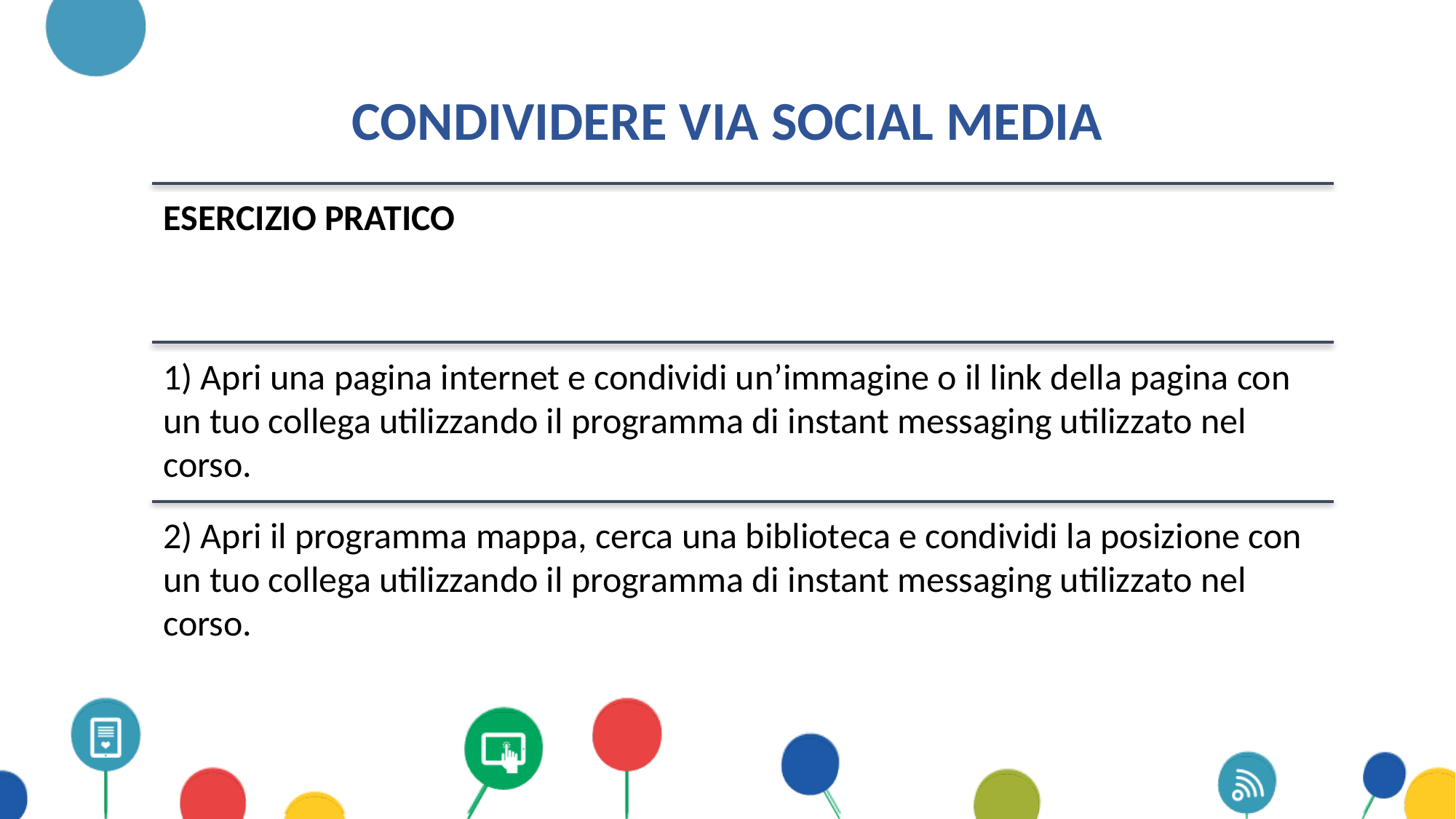

# Condividere via social media

ESERCIZIO PRATICO

1) Apri una pagina internet e condividi un’immagine o il link della pagina con un tuo collega utilizzando il programma di instant messaging utilizzato nel corso.

2) Apri il programma mappa, cerca una biblioteca e condividi la posizione con un tuo collega utilizzando il programma di instant messaging utilizzato nel corso.